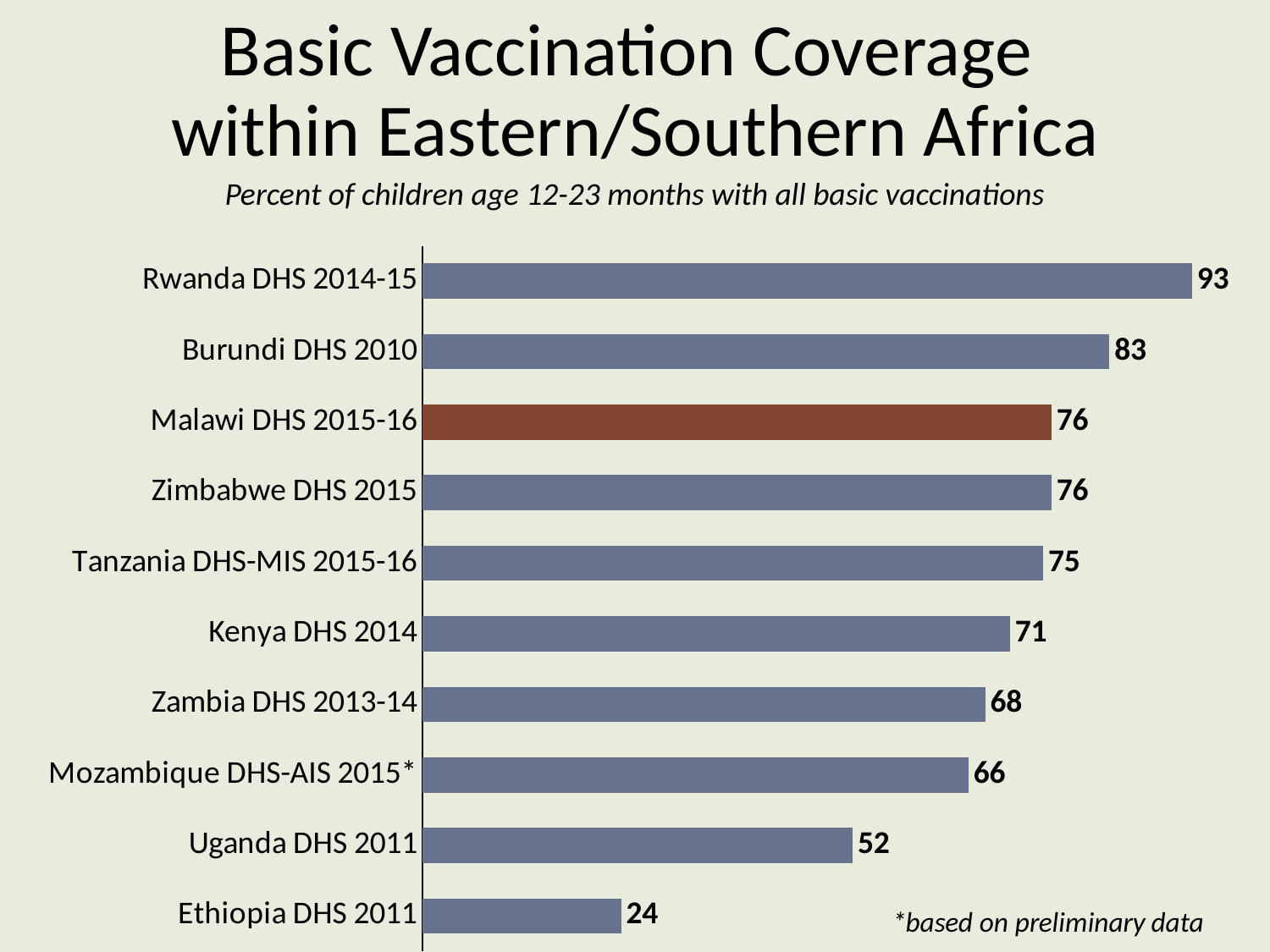

# Basic Vaccination Coverage within Eastern/Southern Africa
Percent of children age 12-23 months with all basic vaccinations

### Chart

| Category | Column1 |
|---|---|
| Ethiopia DHS 2011 | 24.0 |
| Uganda DHS 2011 | 52.0 |
| Mozambique DHS-AIS 2015* | 66.0 |
| Zambia DHS 2013-14 | 68.0 |
| Kenya DHS 2014 | 71.0 |
| Tanzania DHS-MIS 2015-16 | 75.0 |
| Zimbabwe DHS 2015 | 76.0 |
| Malawi DHS 2015-16 | 76.0 |
| Burundi DHS 2010 | 83.0 |
| Rwanda DHS 2014-15 | 93.0 |